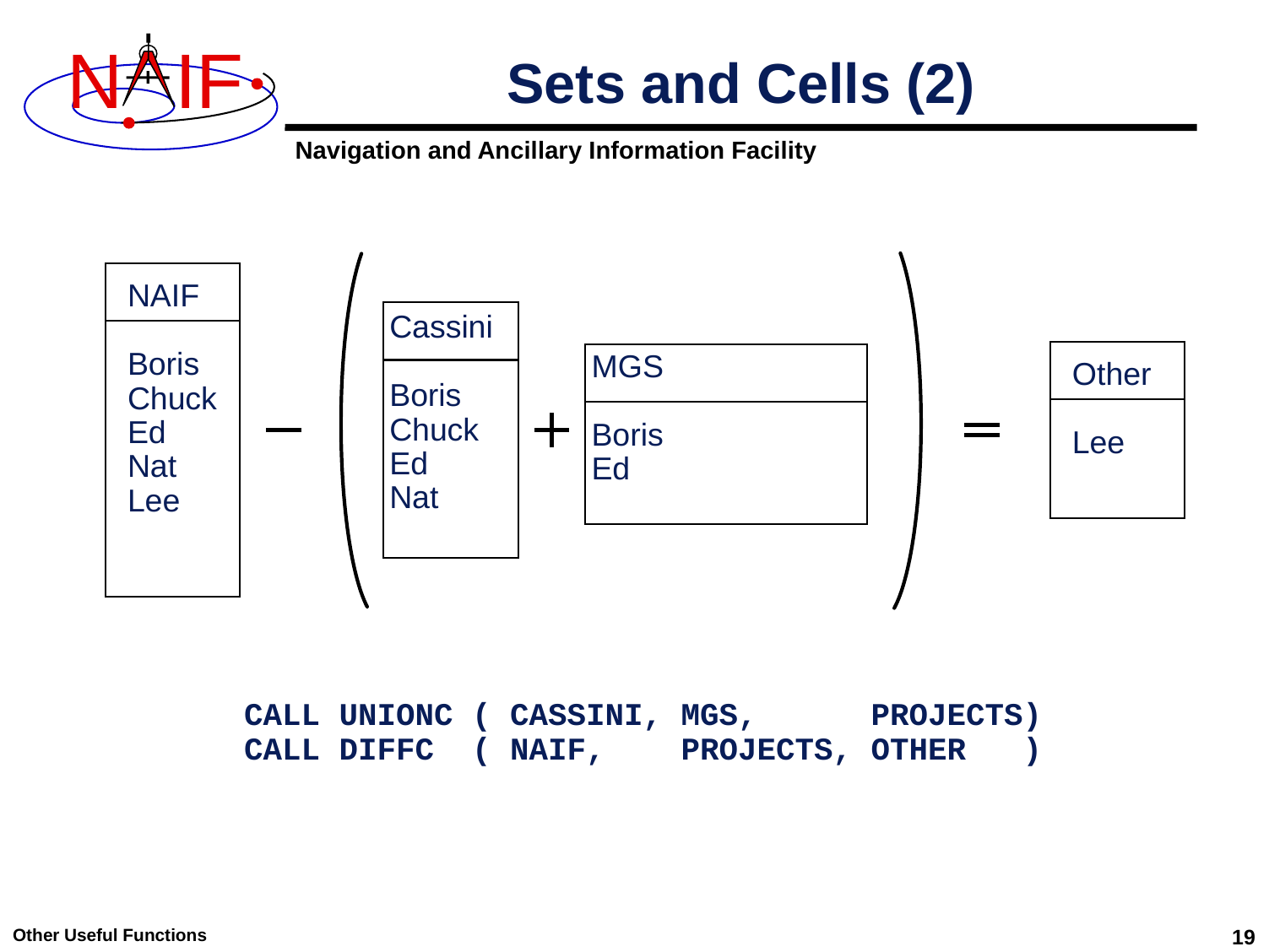

# Sets and Cells (2)

NAIF

Boris
Chuck
Ed
Nat
Lee

Cassini

Boris
Chuck
Ed
Nat

Other

Lee

MGS

Boris
Ed

CALL UNIONC ( CASSINI, MGS,      PROJECTS)
CALL DIFFC  ( NAIF,    PROJECTS, OTHER   )
Other Useful Functions
19